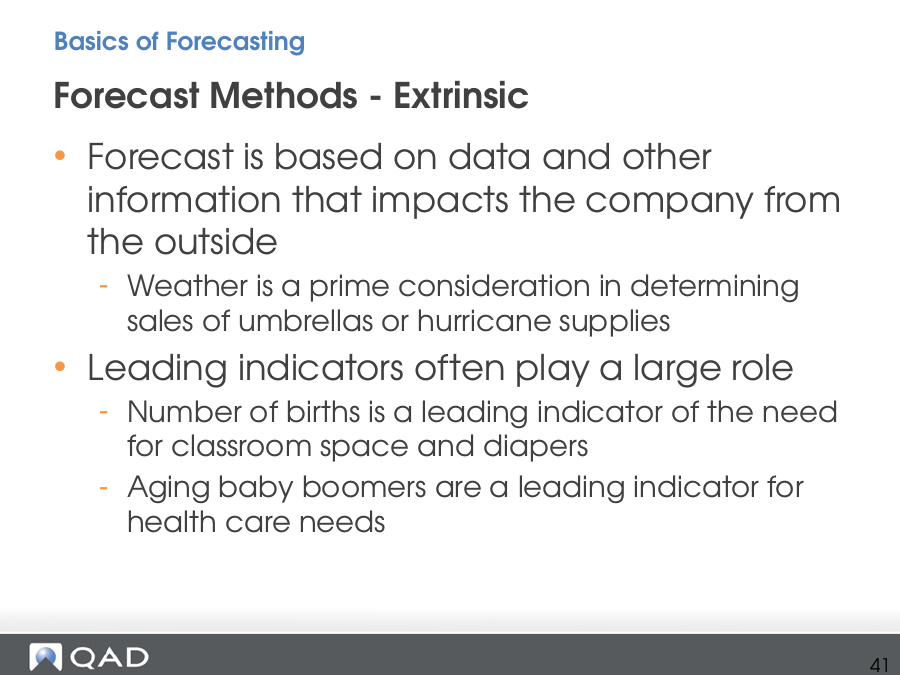

Basics of Forecasting
# Forecast Methods - Extrinsic
Forecast is based on data and other information that impacts the company from the outside
Weather is a prime consideration in determining sales of umbrellas or hurricane supplies
Leading indicators often play a large role
Number of births is a leading indicator of the need for classroom space and diapers
Aging baby boomers are a leading indicator for health care needs

41